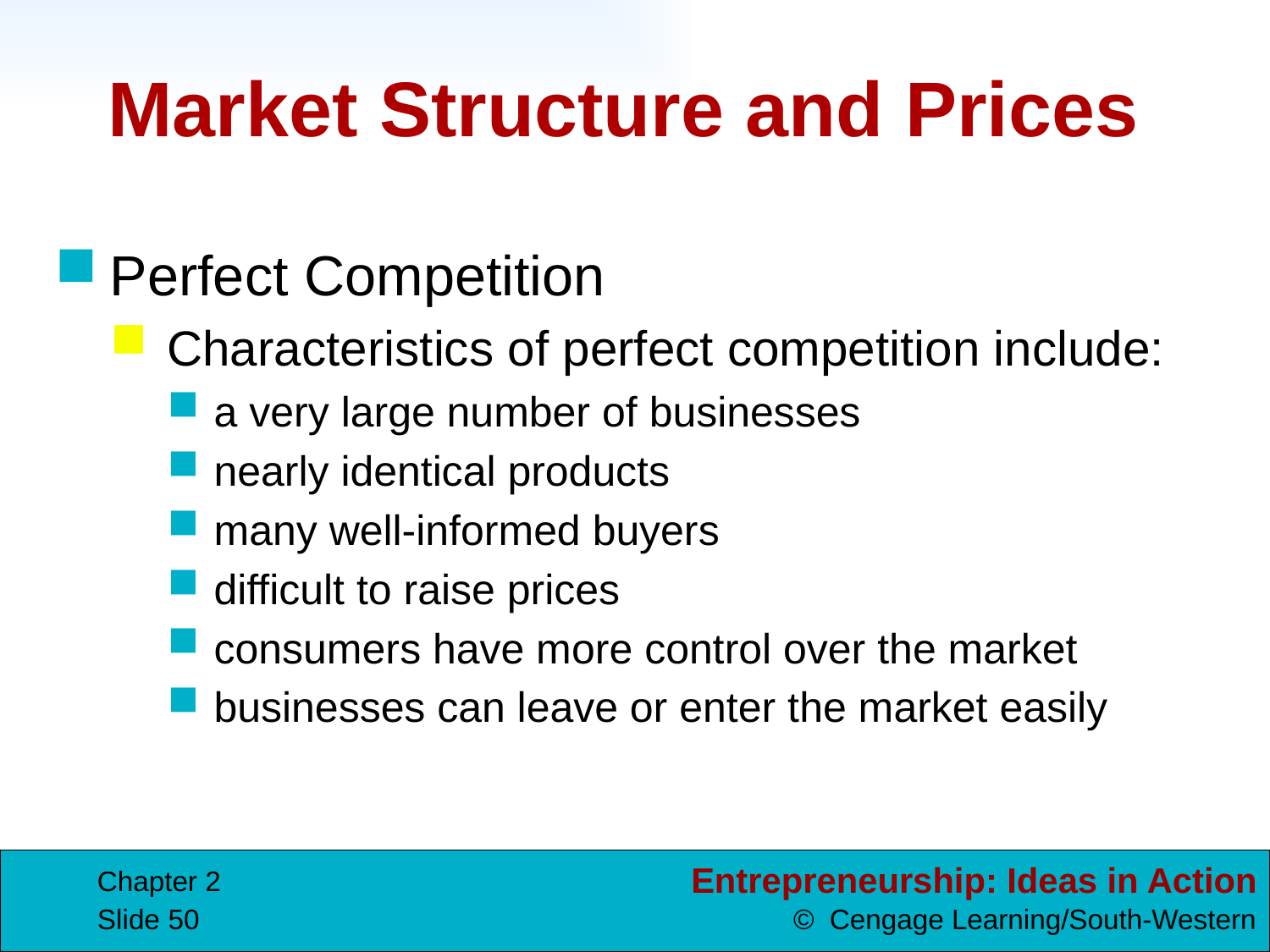

# Market Structure and Prices
Perfect Competition
Characteristics of perfect competition include:
a very large number of businesses
nearly identical products
many well-informed buyers
difficult to raise prices
consumers have more control over the market
businesses can leave or enter the market easily
Chapter 2
Slide 50